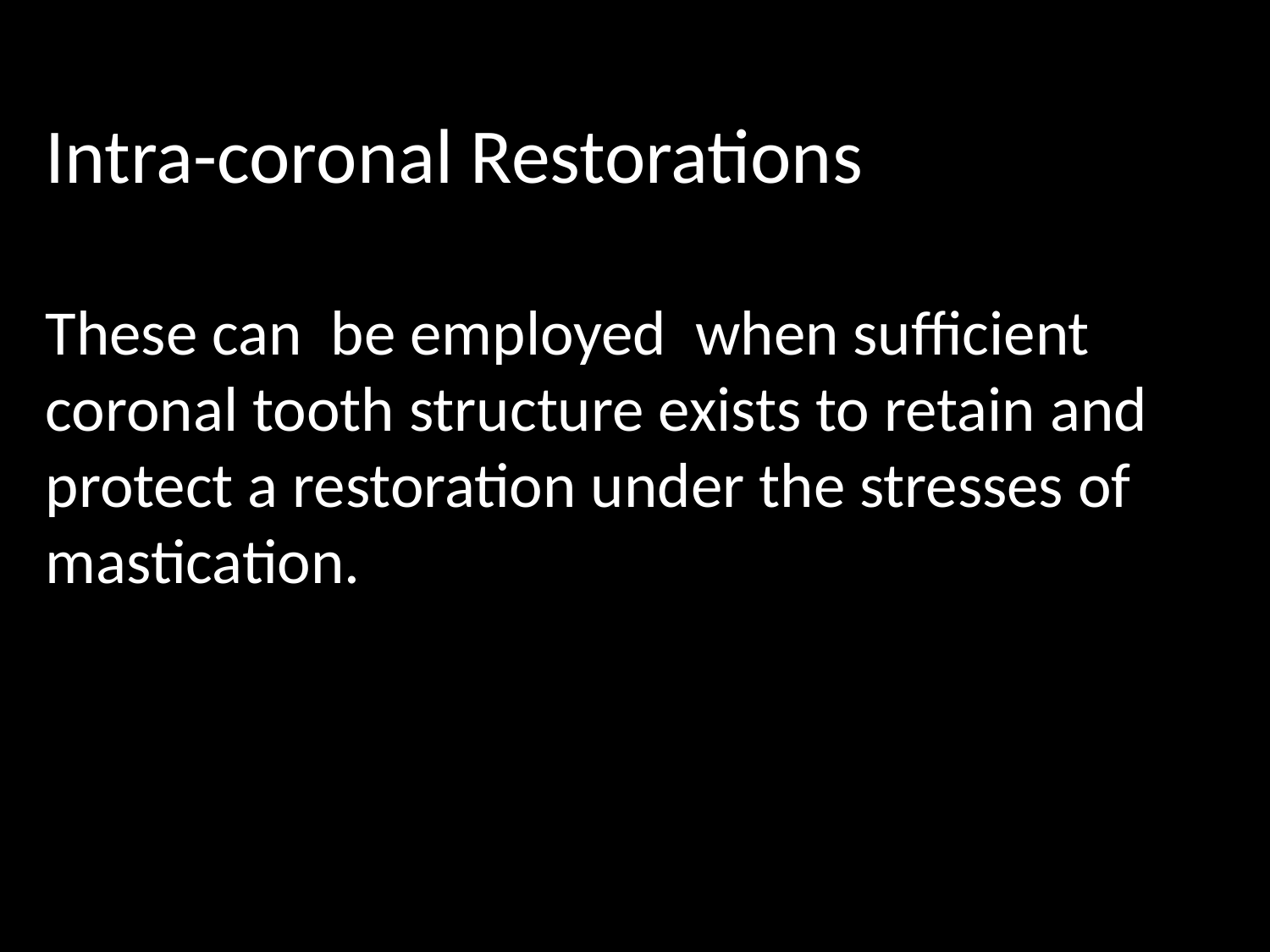

# Intra-coronal Restorations These can  be employed  when sufficient coronal tooth structure exists to retain and protect a restoration under the stresses of mastication.